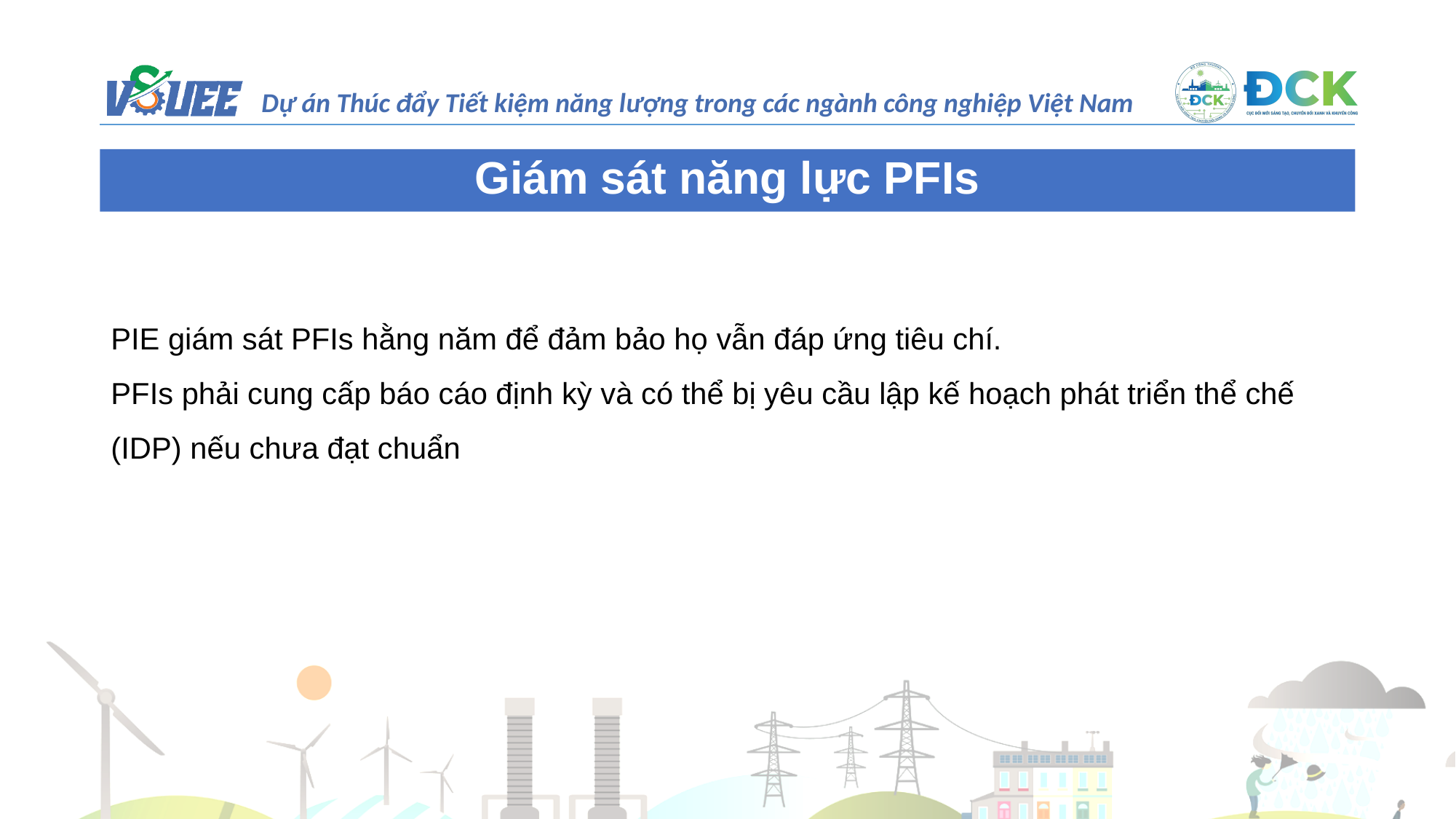

Giám sát năng lực PFIs
PIE giám sát PFIs hằng năm để đảm bảo họ vẫn đáp ứng tiêu chí.
PFIs phải cung cấp báo cáo định kỳ và có thể bị yêu cầu lập kế hoạch phát triển thể chế (IDP) nếu chưa đạt chuẩn